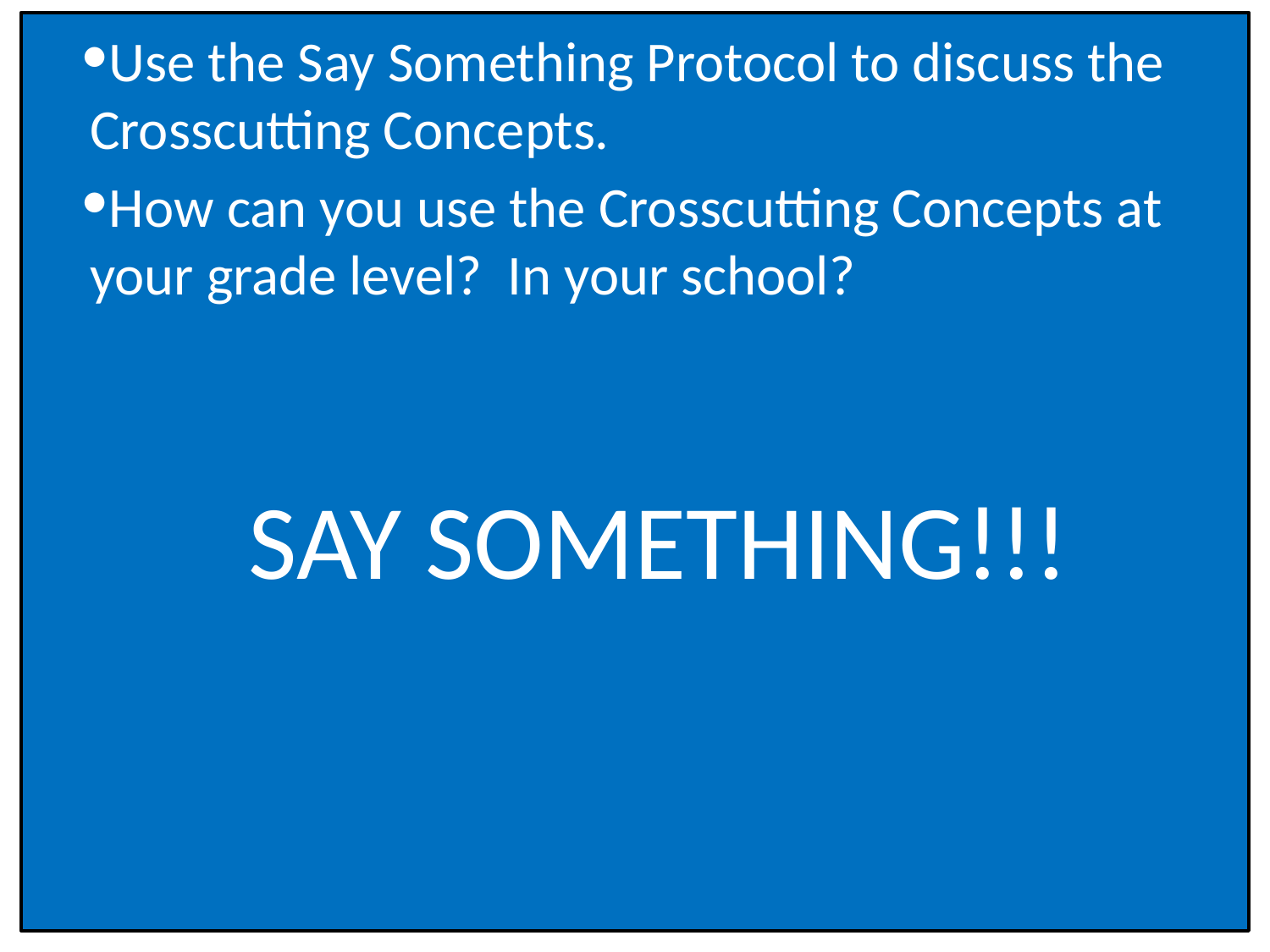

Use the Say Something Protocol to discuss the Crosscutting Concepts.
How can you use the Crosscutting Concepts at your grade level?  In your school?

SAY SOMETHING!!!
# Crosscutting Concepts